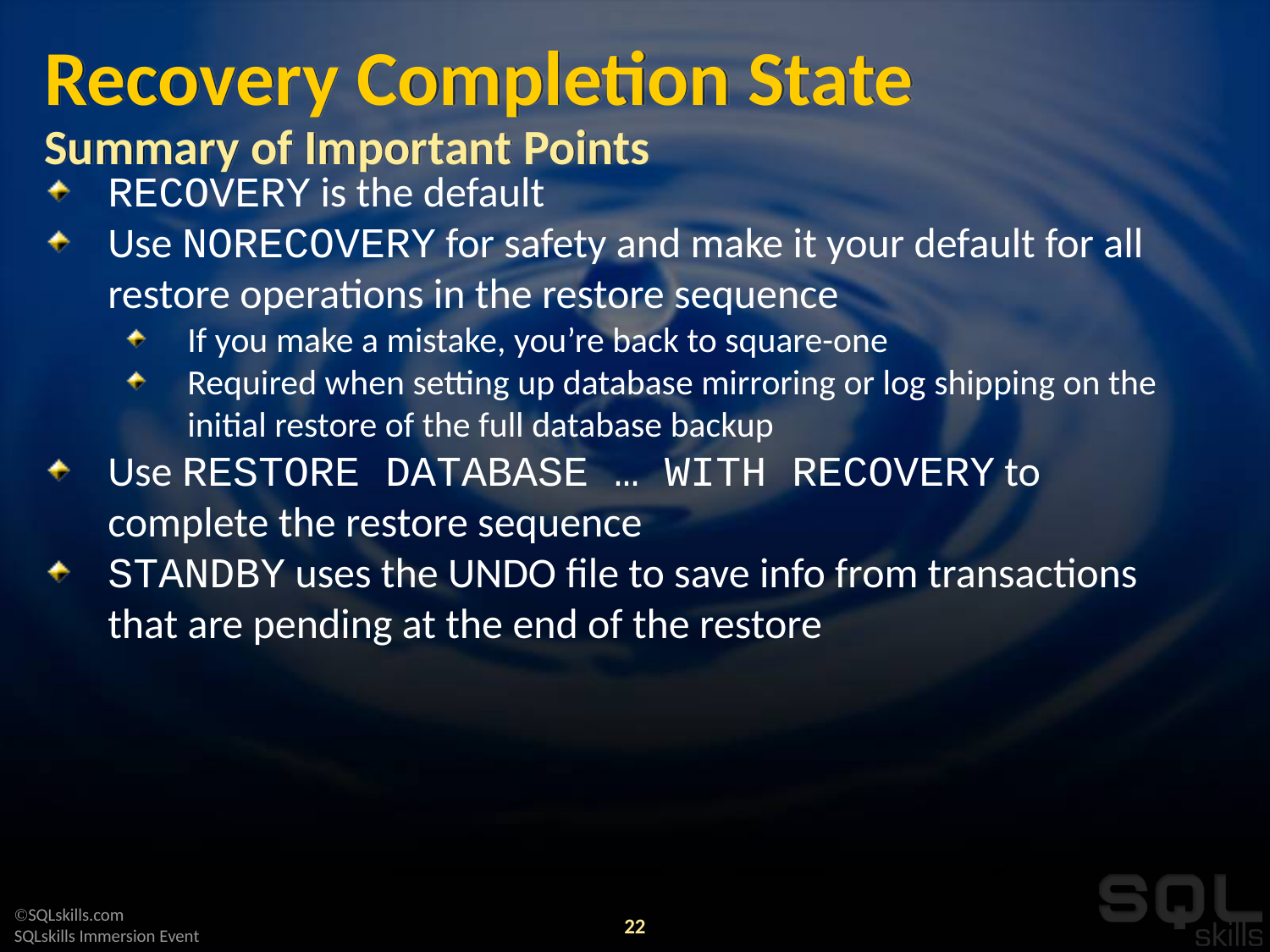

# Recovery Completion State Summary of Important Points
RECOVERY is the default
Use NORECOVERY for safety and make it your default for all restore operations in the restore sequence
If you make a mistake, you’re back to square-one
Required when setting up database mirroring or log shipping on the initial restore of the full database backup
Use RESTORE DATABASE … WITH RECOVERY to complete the restore sequence
STANDBY uses the UNDO file to save info from transactions that are pending at the end of the restore
22